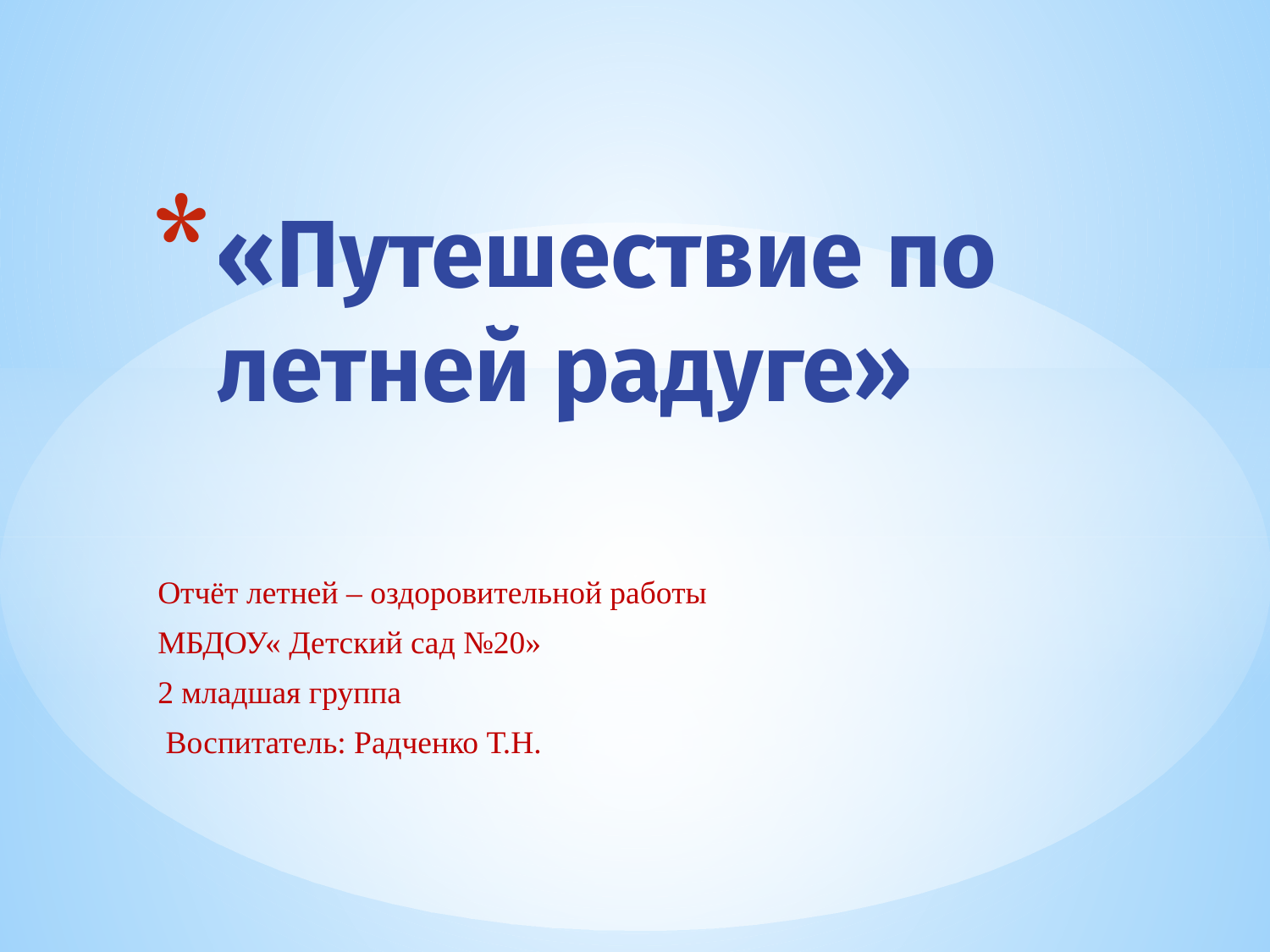

# «Путешествие по летней радуге»
Отчёт летней – оздоровительной работы
МБДОУ« Детский сад №20»
2 младшая группа
 Воспитатель: Радченко Т.Н.